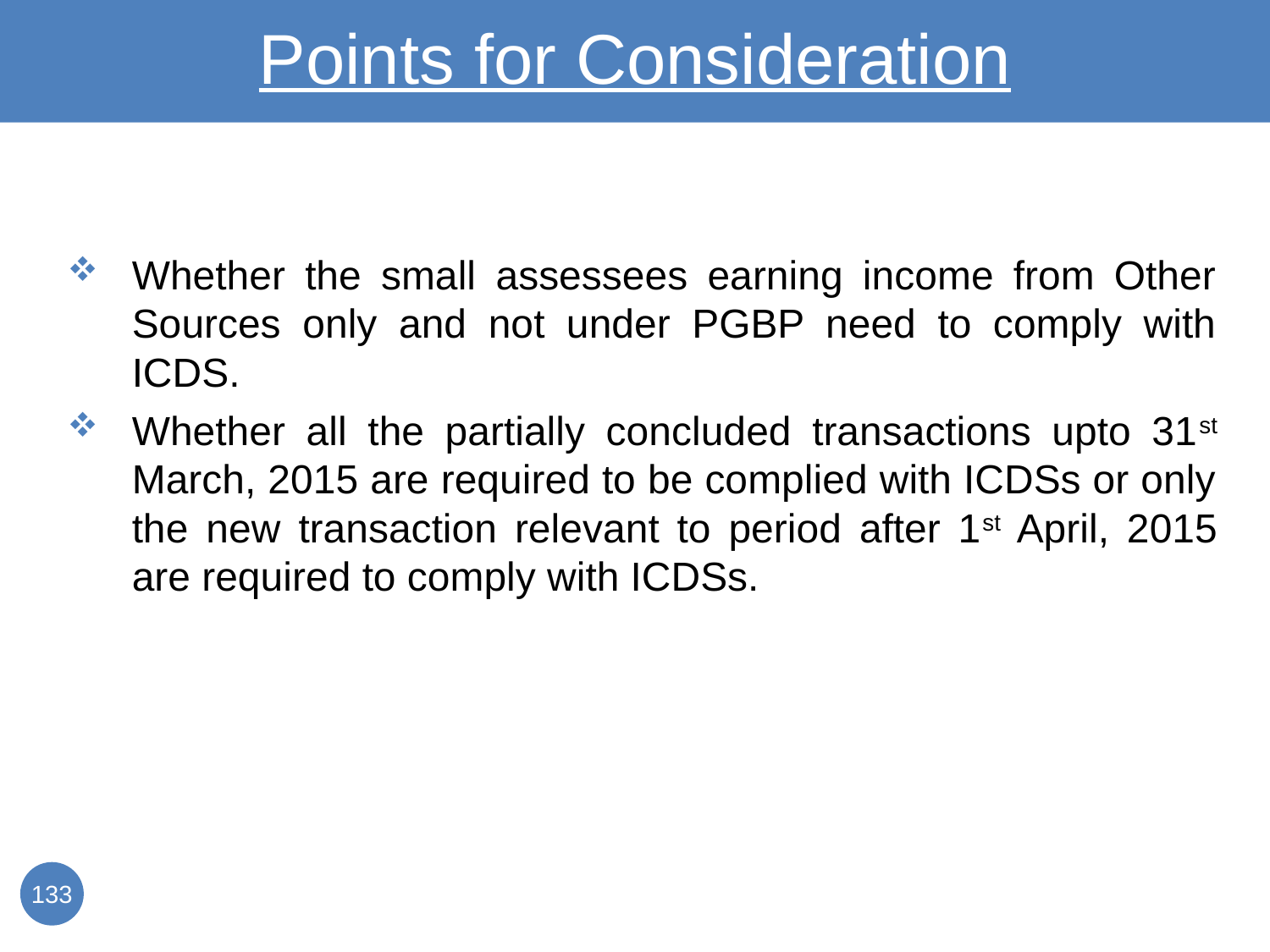

# Points for Consideration
Whether the small assessees earning income from Other Sources only and not under PGBP need to comply with ICDS.
Whether all the partially concluded transactions upto 31st March, 2015 are required to be complied with ICDSs or only the new transaction relevant to period after 1st April, 2015 are required to comply with ICDSs.
133